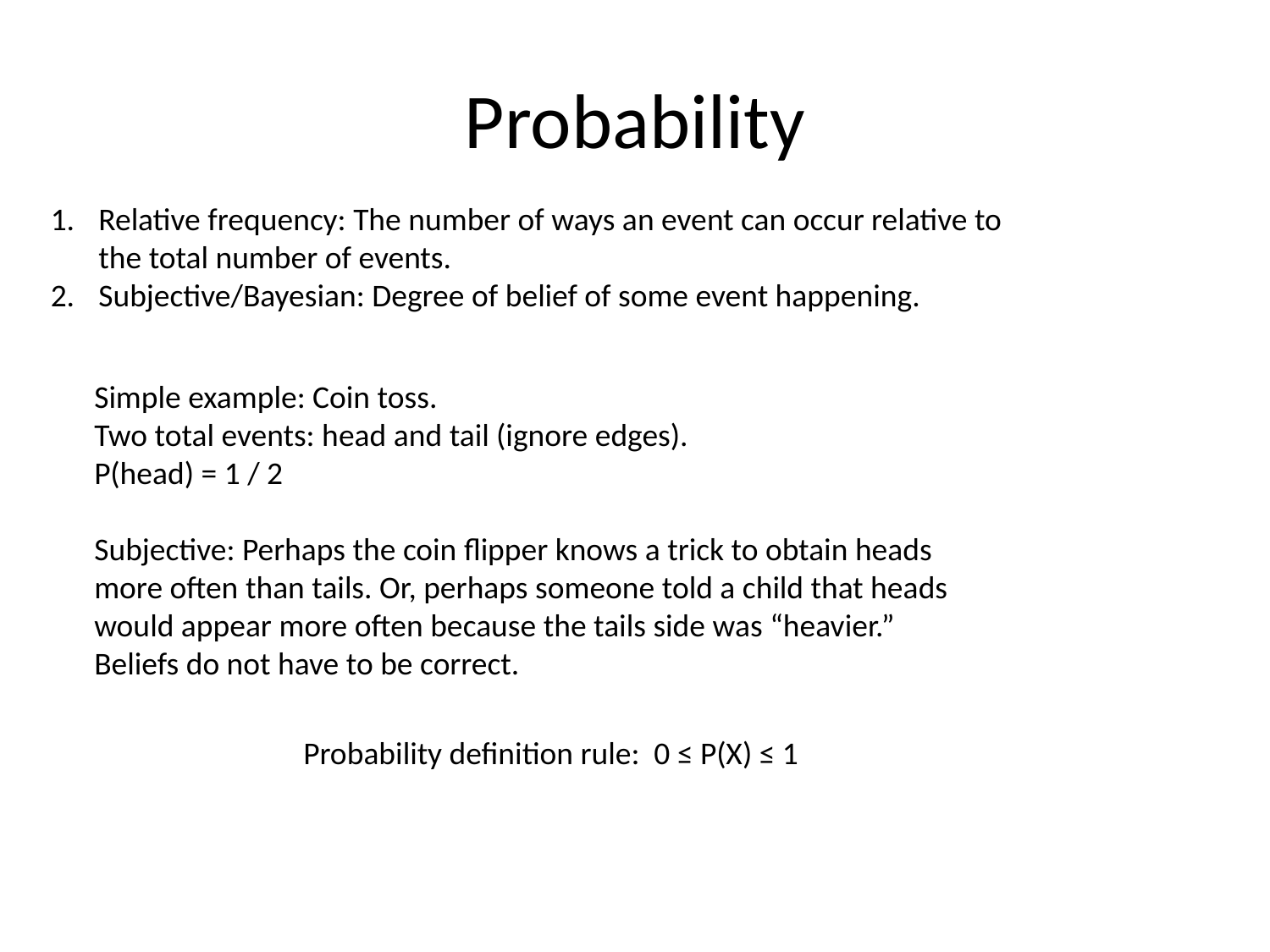

# Probability
Relative frequency: The number of ways an event can occur relative to the total number of events.
Subjective/Bayesian: Degree of belief of some event happening.
Simple example: Coin toss.
Two total events: head and tail (ignore edges).
P(head) = 1 / 2

Subjective: Perhaps the coin flipper knows a trick to obtain heads more often than tails. Or, perhaps someone told a child that heads would appear more often because the tails side was “heavier.” Beliefs do not have to be correct.
Probability definition rule:  0 ≤ P(X) ≤ 1